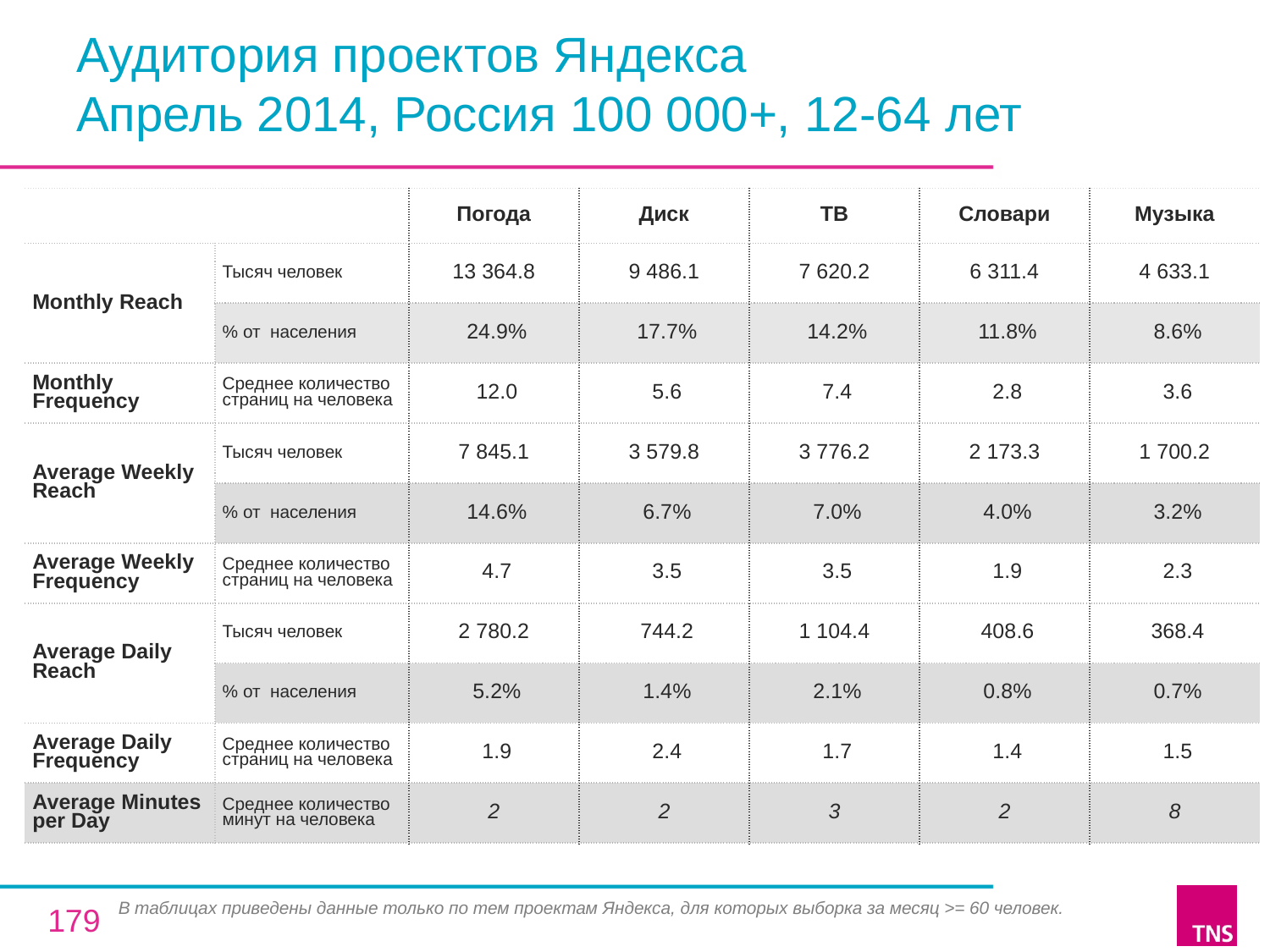

# Аудитория проектов Яндекса Апрель 2014, Россия 100 000+, 12-64 лет
|  |  | Погода | Диск | ТВ | Словари | Музыка |
| --- | --- | --- | --- | --- | --- | --- |
| Monthly Reach | Тысяч человек | 13 364.8 | 9 486.1 | 7 620.2 | 6 311.4 | 4 633.1 |
|  | % от населения | 24.9% | 17.7% | 14.2% | 11.8% | 8.6% |
| Monthly Frequency | Среднее количество страниц на человека | 12.0 | 5.6 | 7.4 | 2.8 | 3.6 |
| Average Weekly Reach | Тысяч человек | 7 845.1 | 3 579.8 | 3 776.2 | 2 173.3 | 1 700.2 |
|  | % от населения | 14.6% | 6.7% | 7.0% | 4.0% | 3.2% |
| Average Weekly Frequency | Среднее количество страниц на человека | 4.7 | 3.5 | 3.5 | 1.9 | 2.3 |
| Average Daily Reach | Тысяч человек | 2 780.2 | 744.2 | 1 104.4 | 408.6 | 368.4 |
|  | % от населения | 5.2% | 1.4% | 2.1% | 0.8% | 0.7% |
| Average Daily Frequency | Среднее количество страниц на человека | 1.9 | 2.4 | 1.7 | 1.4 | 1.5 |
| Average Minutes per Day | Среднее количество минут на человека | 2 | 2 | 3 | 2 | 8 |
В таблицах приведены данные только по тем проектам Яндекса, для которых выборка за месяц >= 60 человек.
179